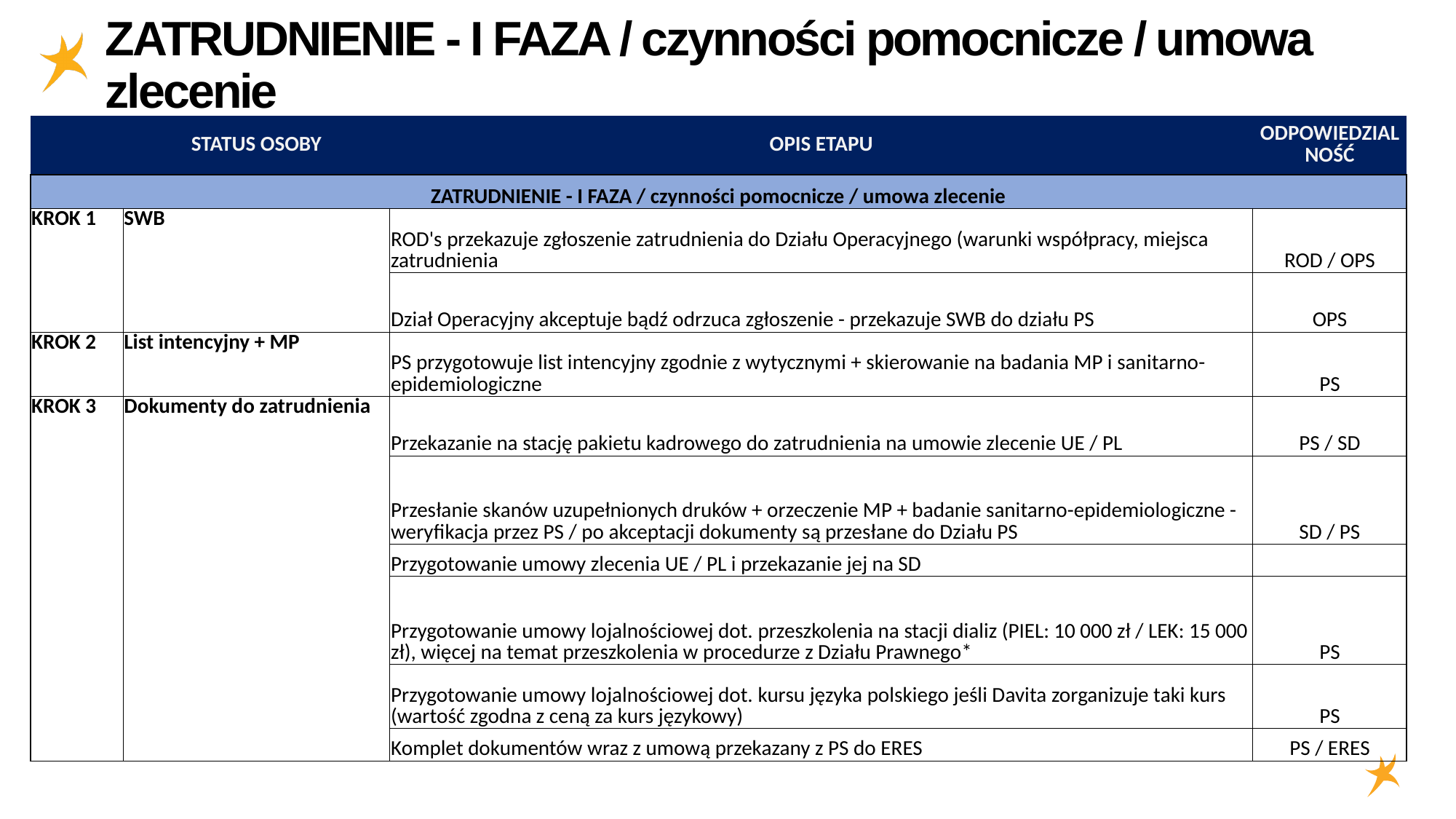

# ZATRUDNIENIE - I FAZA / czynności pomocnicze / umowa zlecenie
|  | STATUS OSOBY | OPIS ETAPU | ODPOWIEDZIALNOŚĆ |
| --- | --- | --- | --- |
| ZATRUDNIENIE - I FAZA / czynności pomocnicze / umowa zlecenie |  |  |  |
| KROK 1 | SWB | ROD's przekazuje zgłoszenie zatrudnienia do Działu Operacyjnego (warunki współpracy, miejsca zatrudnienia | ROD / OPS |
|  |  | Dział Operacyjny akceptuje bądź odrzuca zgłoszenie - przekazuje SWB do działu PS | OPS |
| KROK 2 | List intencyjny + MP | PS przygotowuje list intencyjny zgodnie z wytycznymi + skierowanie na badania MP i sanitarno-epidemiologiczne | PS |
| KROK 3 | Dokumenty do zatrudnienia | Przekazanie na stację pakietu kadrowego do zatrudnienia na umowie zlecenie UE / PL | PS / SD |
|  |  | Przesłanie skanów uzupełnionych druków + orzeczenie MP + badanie sanitarno-epidemiologiczne - weryfikacja przez PS / po akceptacji dokumenty są przesłane do Działu PS | SD / PS |
|  |  | Przygotowanie umowy zlecenia UE / PL i przekazanie jej na SD |  |
|  |  | Przygotowanie umowy lojalnościowej dot. przeszkolenia na stacji dializ (PIEL: 10 000 zł / LEK: 15 000 zł), więcej na temat przeszkolenia w procedurze z Działu Prawnego\* | PS |
|  |  | Przygotowanie umowy lojalnościowej dot. kursu języka polskiego jeśli Davita zorganizuje taki kurs (wartość zgodna z ceną za kurs językowy) | PS |
|  |  | Komplet dokumentów wraz z umową przekazany z PS do ERES | PS / ERES |